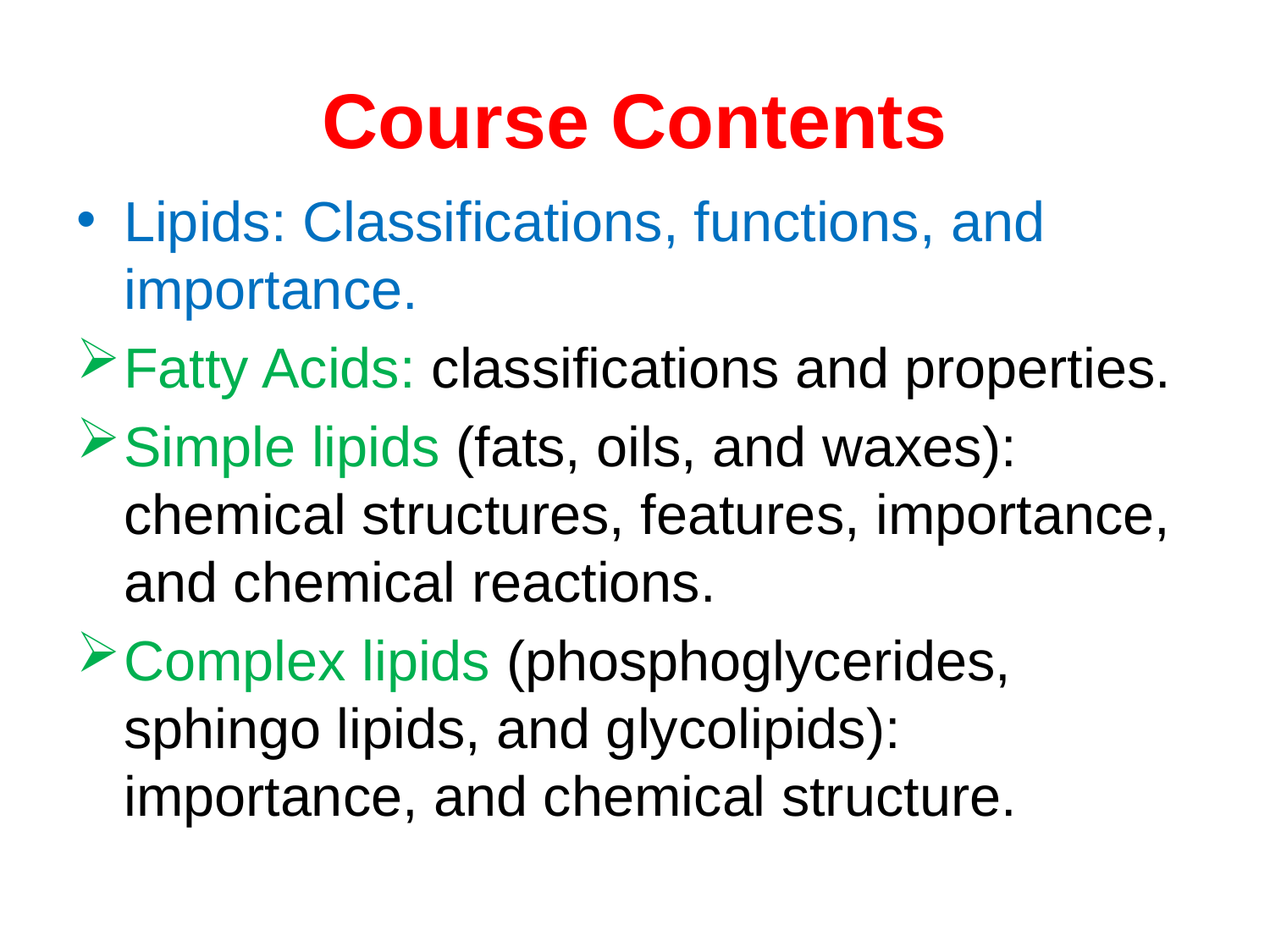

# Course Contents
Lipids: Classifications, functions, and importance.
Fatty Acids: classifications and properties.
Simple lipids (fats, oils, and waxes): chemical structures, features, importance, and chemical reactions.
Complex lipids (phosphoglycerides, sphingo lipids, and glycolipids): importance, and chemical structure.